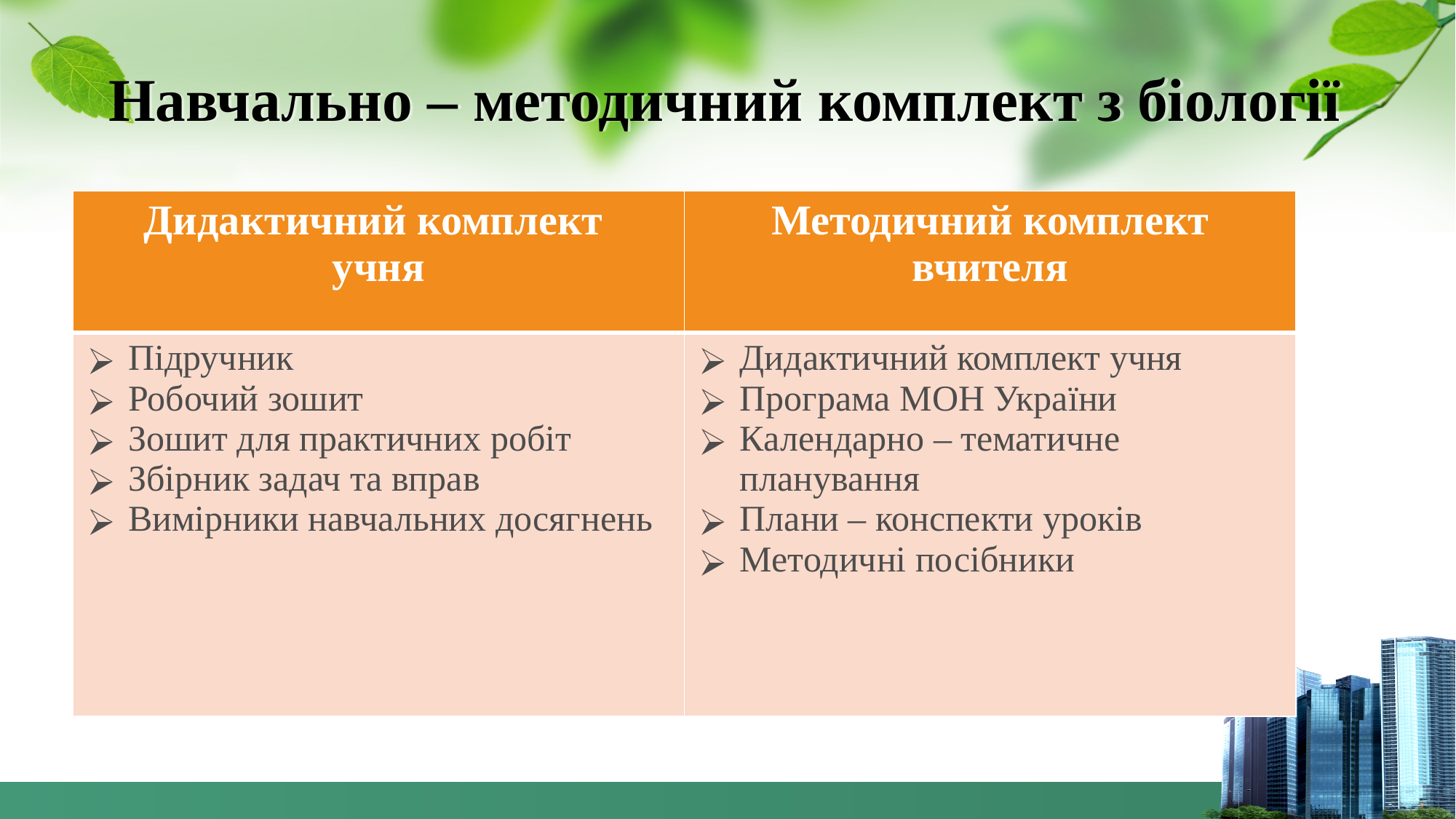

# Навчально – методичний комплект з біології
| Дидактичний комплект учня | Методичний комплект вчителя |
| --- | --- |
| Підручник Робочий зошит Зошит для практичних робіт Збірник задач та вправ Вимірники навчальних досягнень | Дидактичний комплект учня Програма МОН України Календарно – тематичне планування Плани – конспекти уроків Методичні посібники |